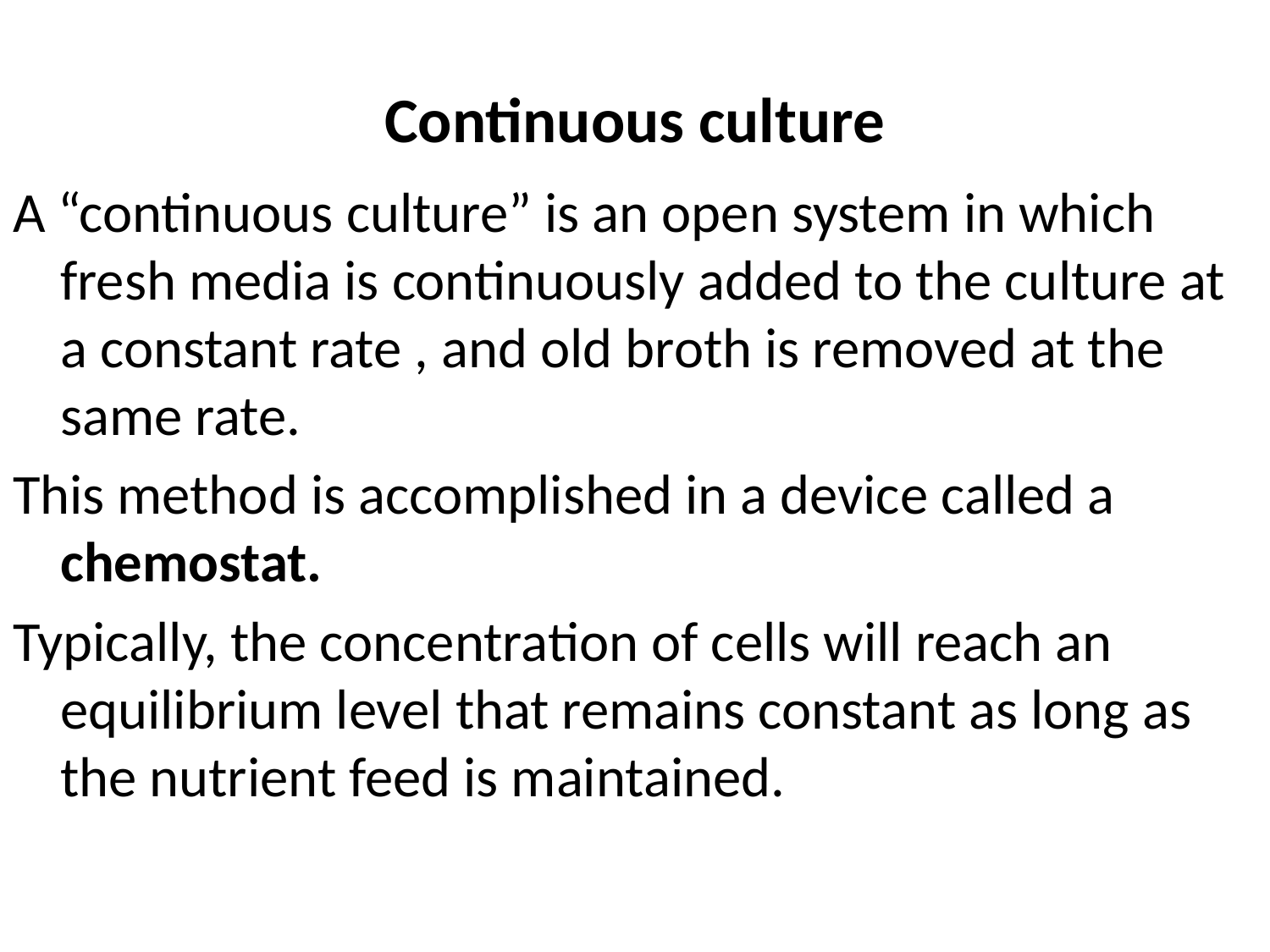

# Continuous culture
A “continuous culture” is an open system in which fresh media is continuously added to the culture at a constant rate , and old broth is removed at the same rate.
This method is accomplished in a device called a chemostat.
Typically, the concentration of cells will reach an equilibrium level that remains constant as long as the nutrient feed is maintained.